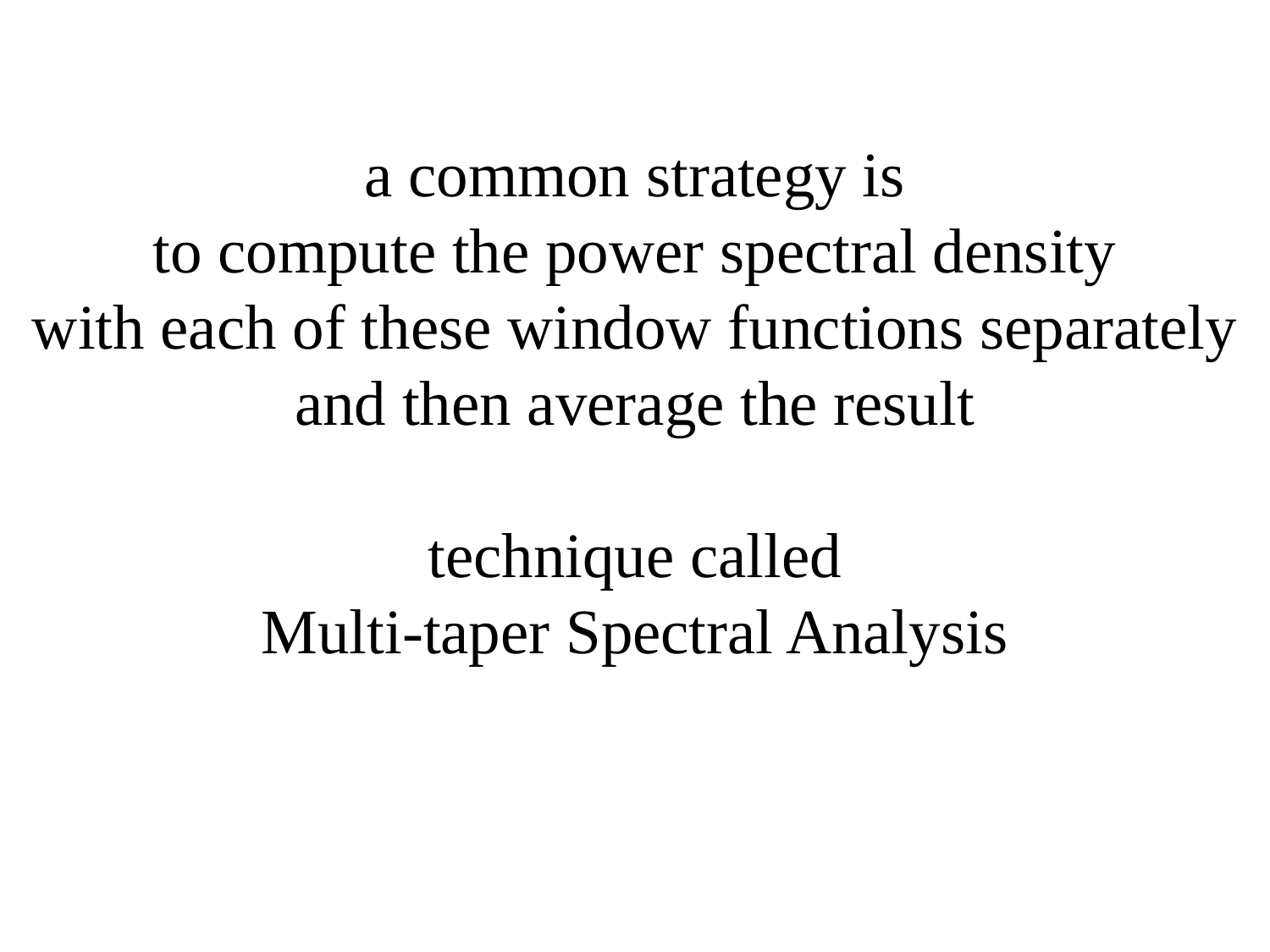

# a common strategy is to compute the power spectral density with each of these window functions separately and then average the result technique called Multi-taper Spectral Analysis